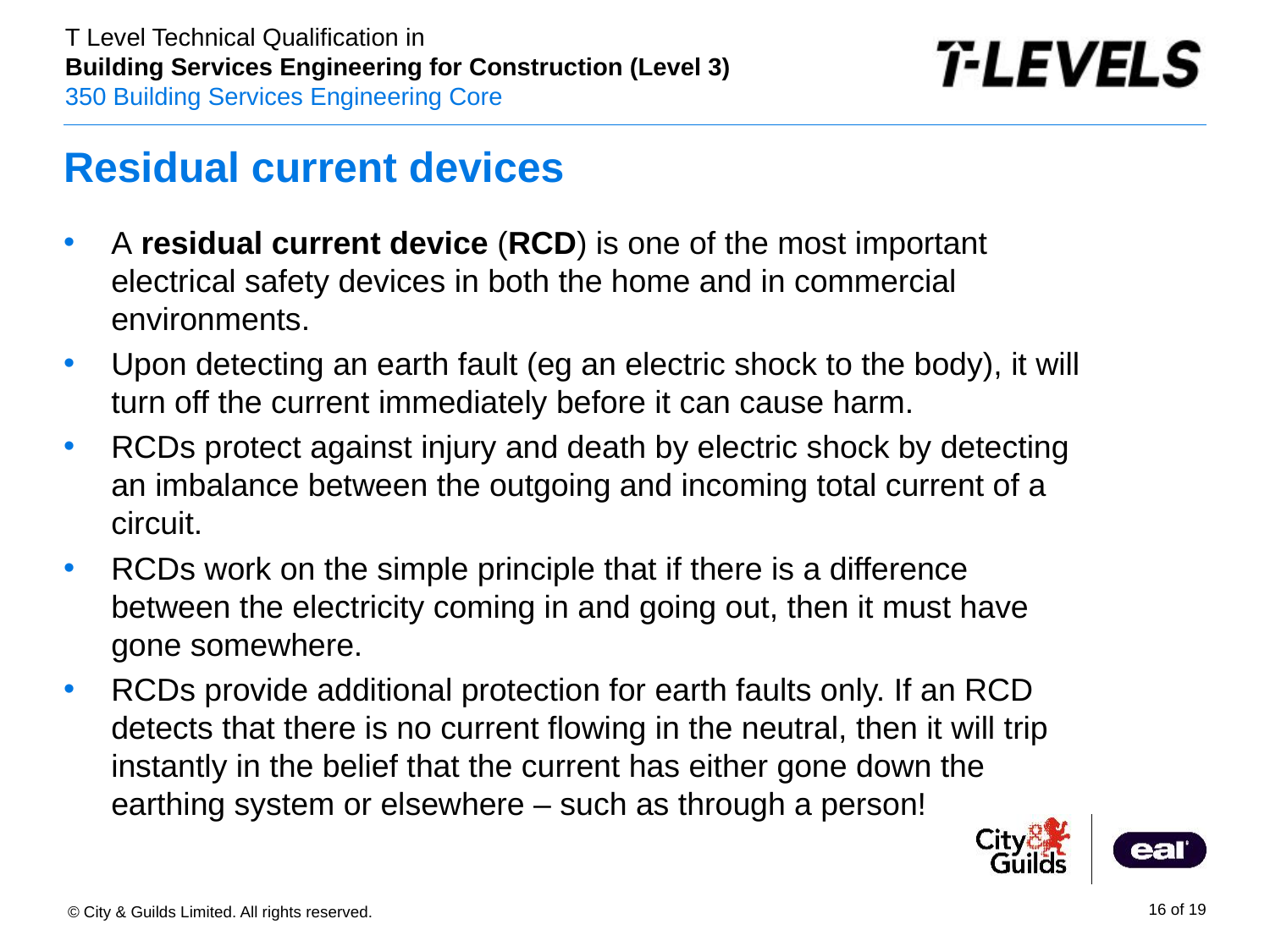

Residual current devices
A residual current device (RCD) is one of the most important electrical safety devices in both the home and in commercial environments.
Upon detecting an earth fault (eg an electric shock to the body), it will turn off the current immediately before it can cause harm.
RCDs protect against injury and death by electric shock by detecting an imbalance between the outgoing and incoming total current of a circuit.
RCDs work on the simple principle that if there is a difference between the electricity coming in and going out, then it must have gone somewhere.
RCDs provide additional protection for earth faults only. If an RCD detects that there is no current flowing in the neutral, then it will trip instantly in the belief that the current has either gone down the earthing system or elsewhere – such as through a person!